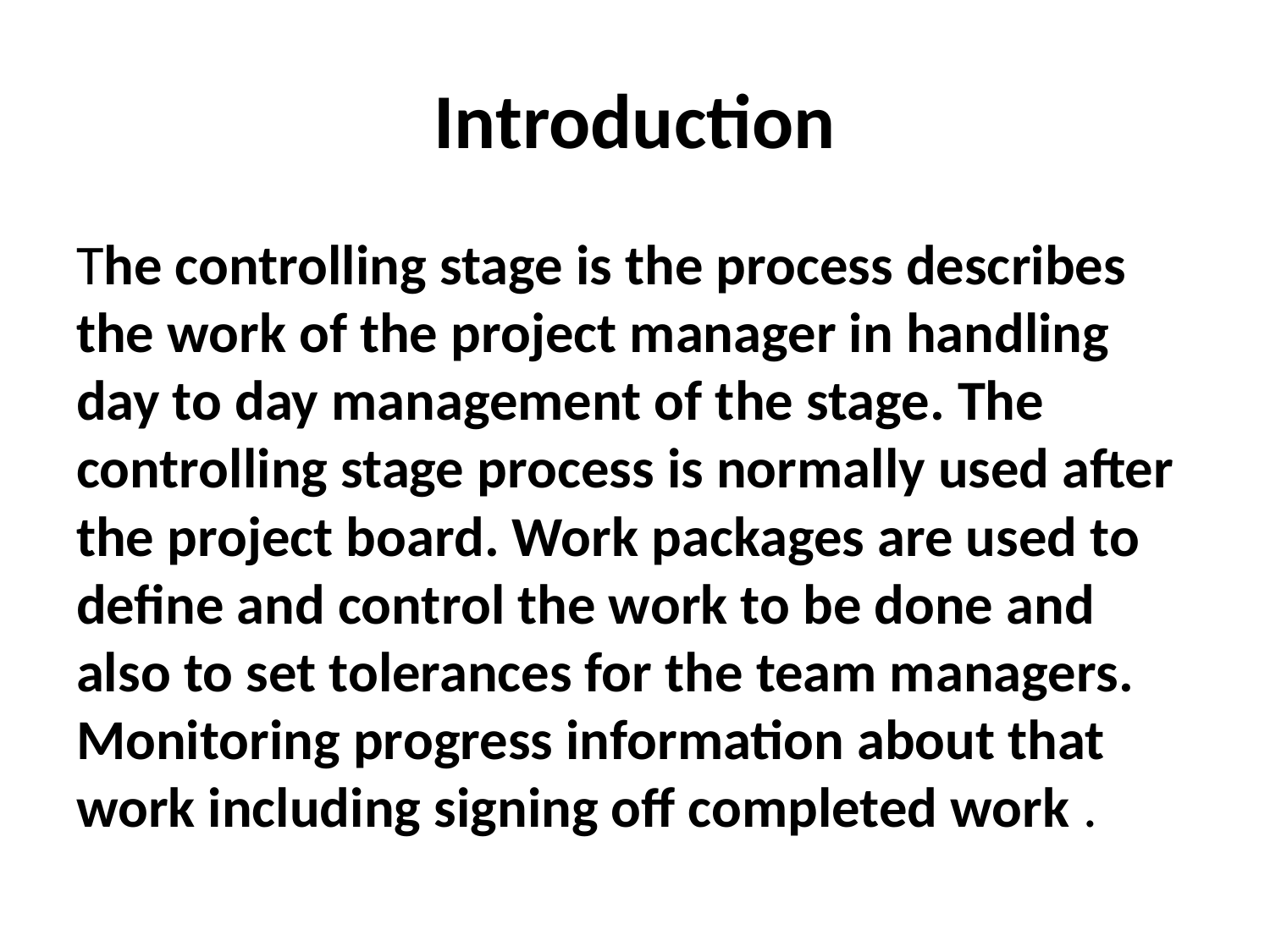

# Introduction
The controlling stage is the process describes the work of the project manager in handling day to day management of the stage. The controlling stage process is normally used after the project board. Work packages are used to define and control the work to be done and also to set tolerances for the team managers. Monitoring progress information about that work including signing off completed work .